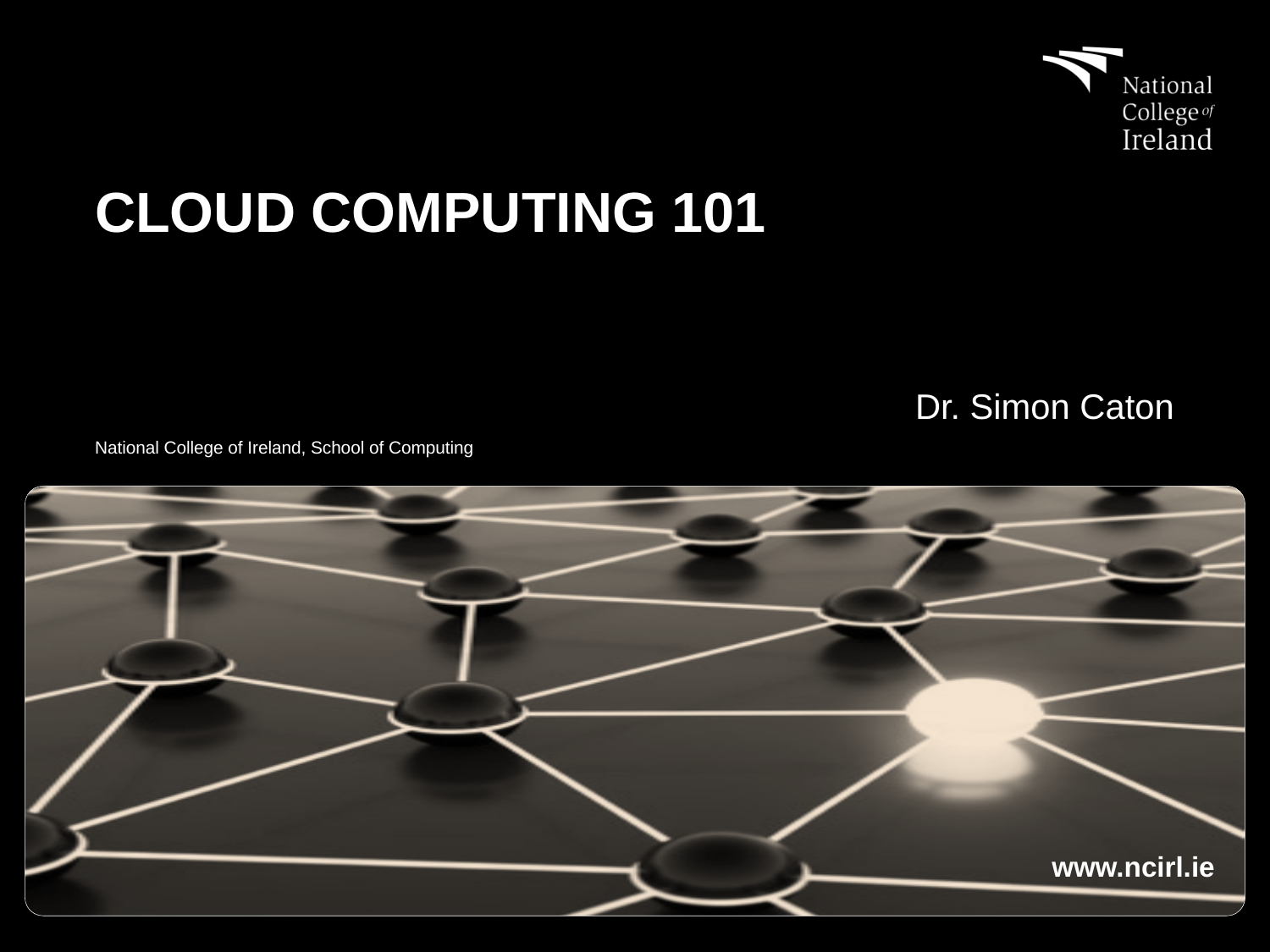

# Cloud Computing 101
Dr. Simon Caton